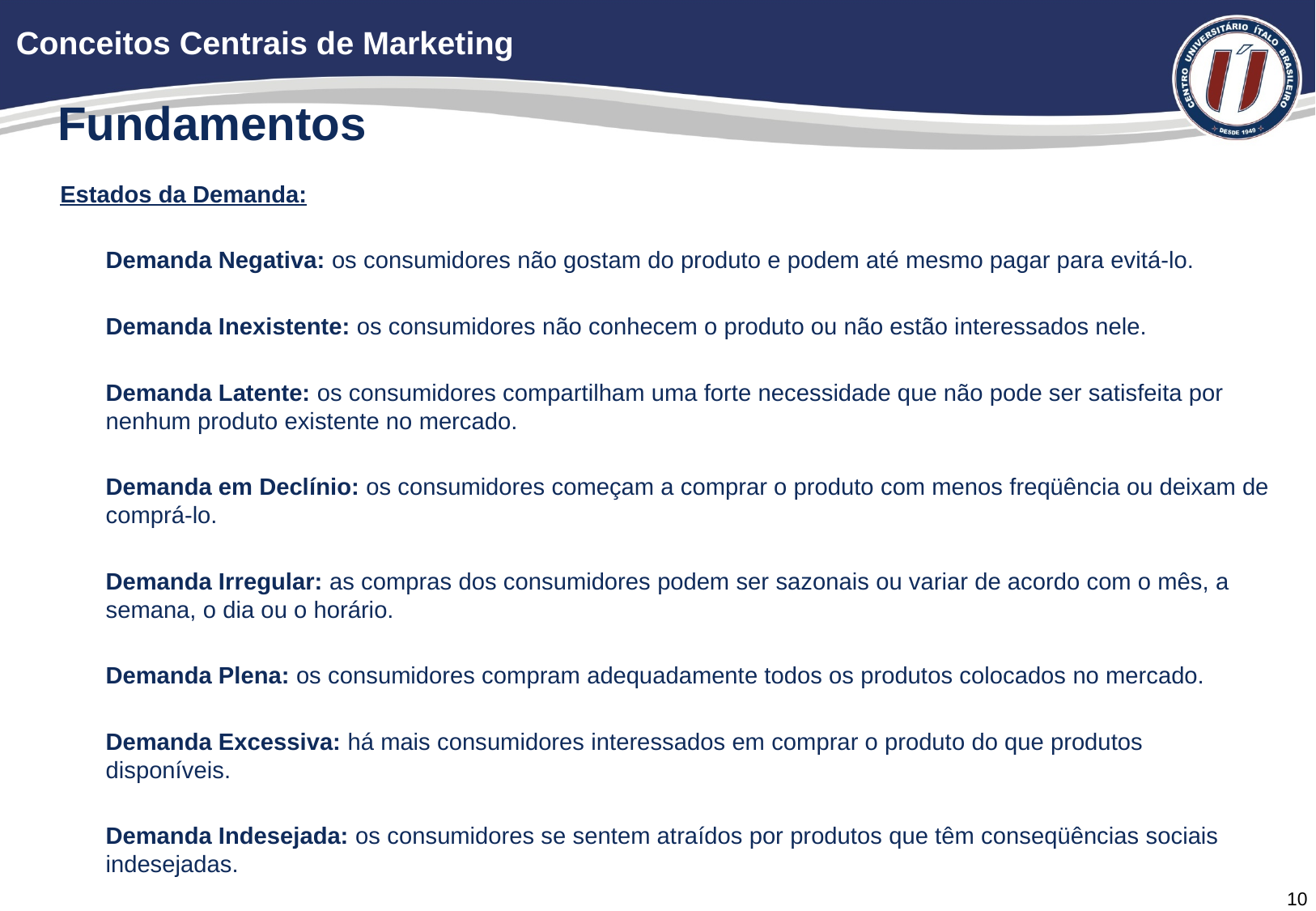

Conceitos Centrais de Marketing
# Fundamentos

Estados da Demanda:

	Demanda Negativa: os consumidores não gostam do produto e podem até mesmo pagar para evitá-lo.

	Demanda Inexistente: os consumidores não conhecem o produto ou não estão interessados nele.

	Demanda Latente: os consumidores compartilham uma forte necessidade que não pode ser satisfeita por nenhum produto existente no mercado.

	Demanda em Declínio: os consumidores começam a comprar o produto com menos freqüência ou deixam de comprá-lo.

	Demanda Irregular: as compras dos consumidores podem ser sazonais ou variar de acordo com o mês, a semana, o dia ou o horário.

	Demanda Plena: os consumidores compram adequadamente todos os produtos colocados no mercado.

	Demanda Excessiva: há mais consumidores interessados em comprar o produto do que produtos disponíveis.

	Demanda Indesejada: os consumidores se sentem atraídos por produtos que têm conseqüências sociais indesejadas.

10